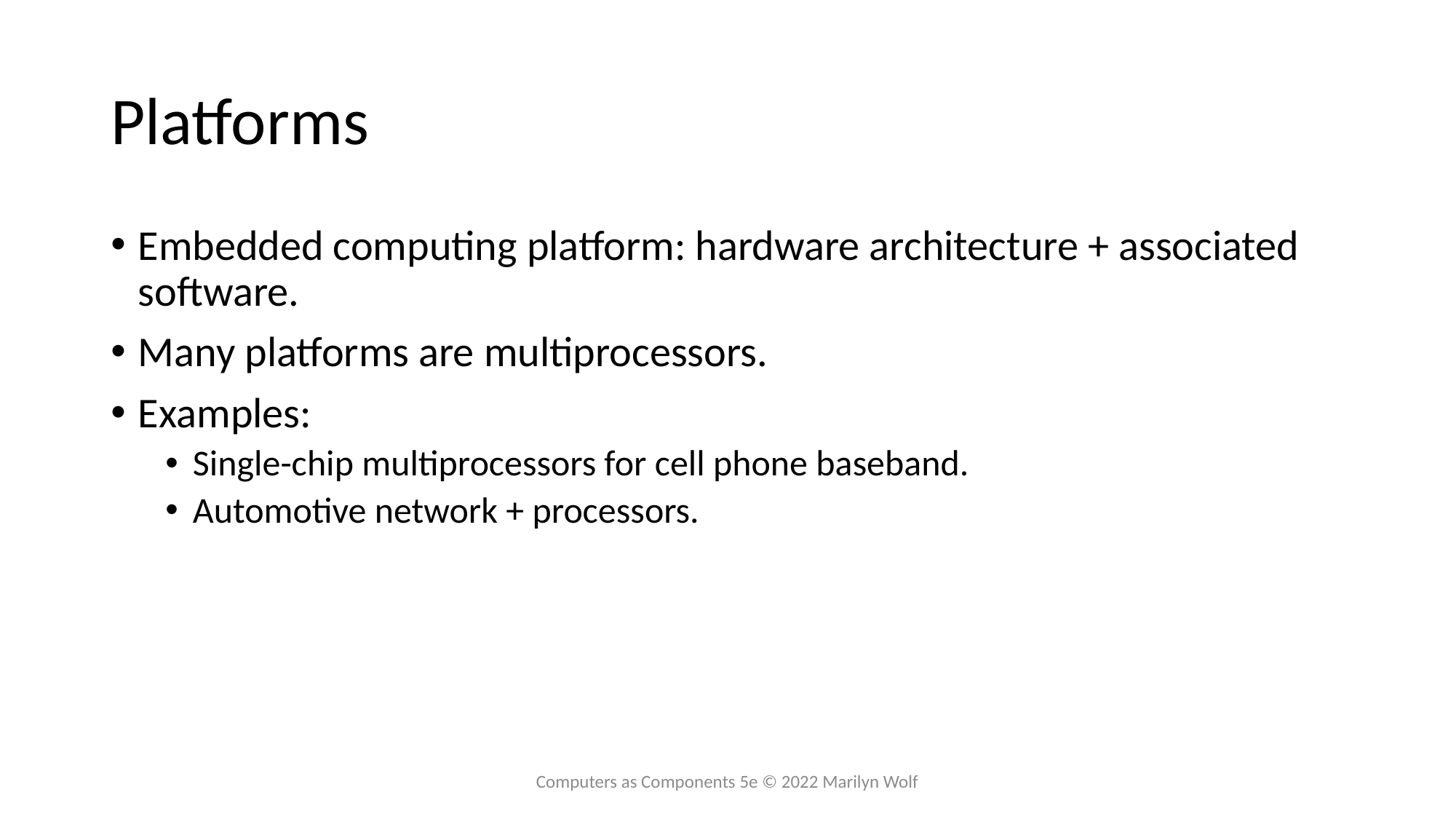

# Platforms
Embedded computing platform: hardware architecture + associated software.
Many platforms are multiprocessors.
Examples:
Single-chip multiprocessors for cell phone baseband.
Automotive network + processors.
Computers as Components 5e © 2022 Marilyn Wolf